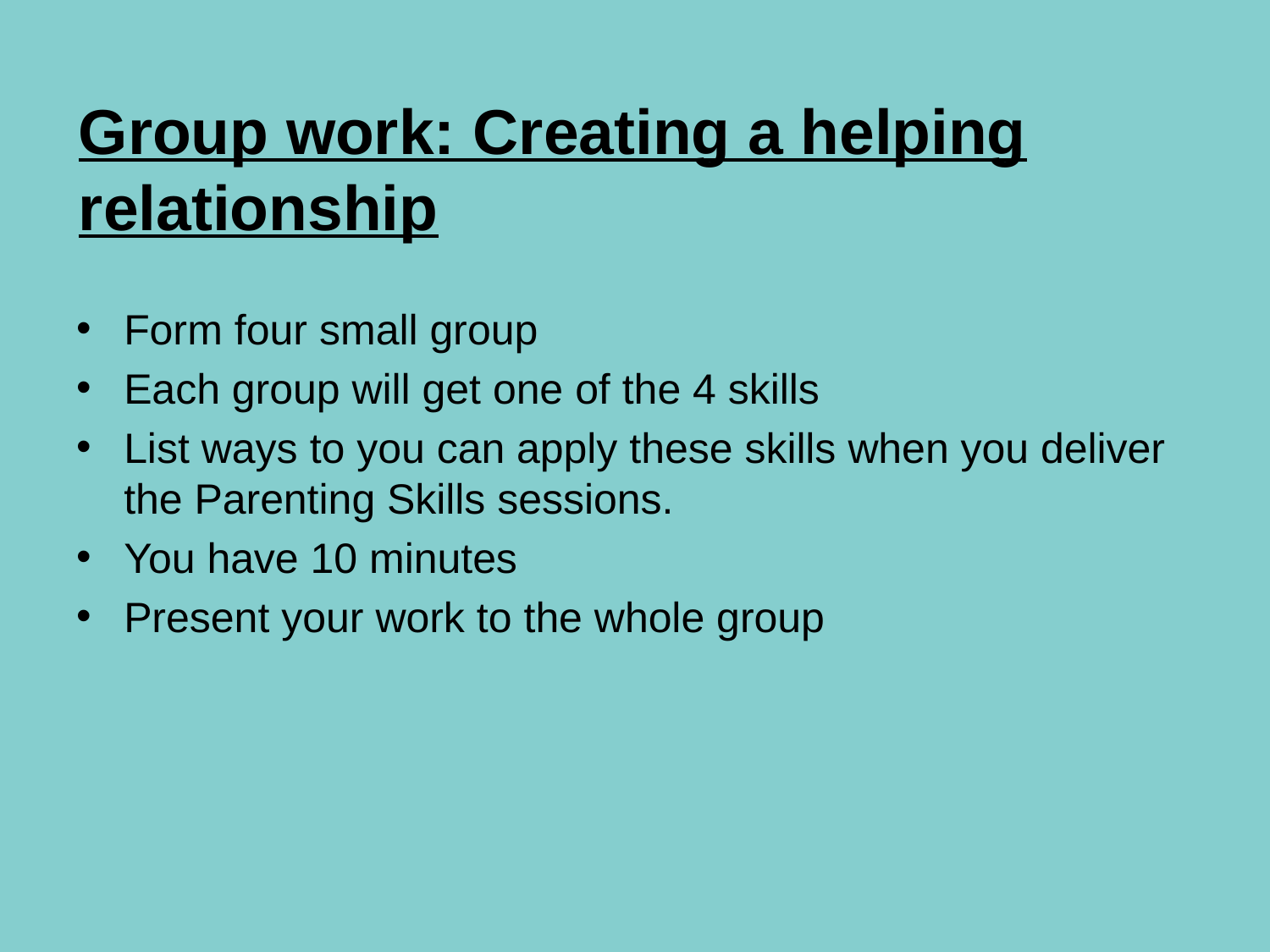

# Group work: Creating a helping relationship
Form four small group
Each group will get one of the 4 skills
List ways to you can apply these skills when you deliver the Parenting Skills sessions.
You have 10 minutes
Present your work to the whole group